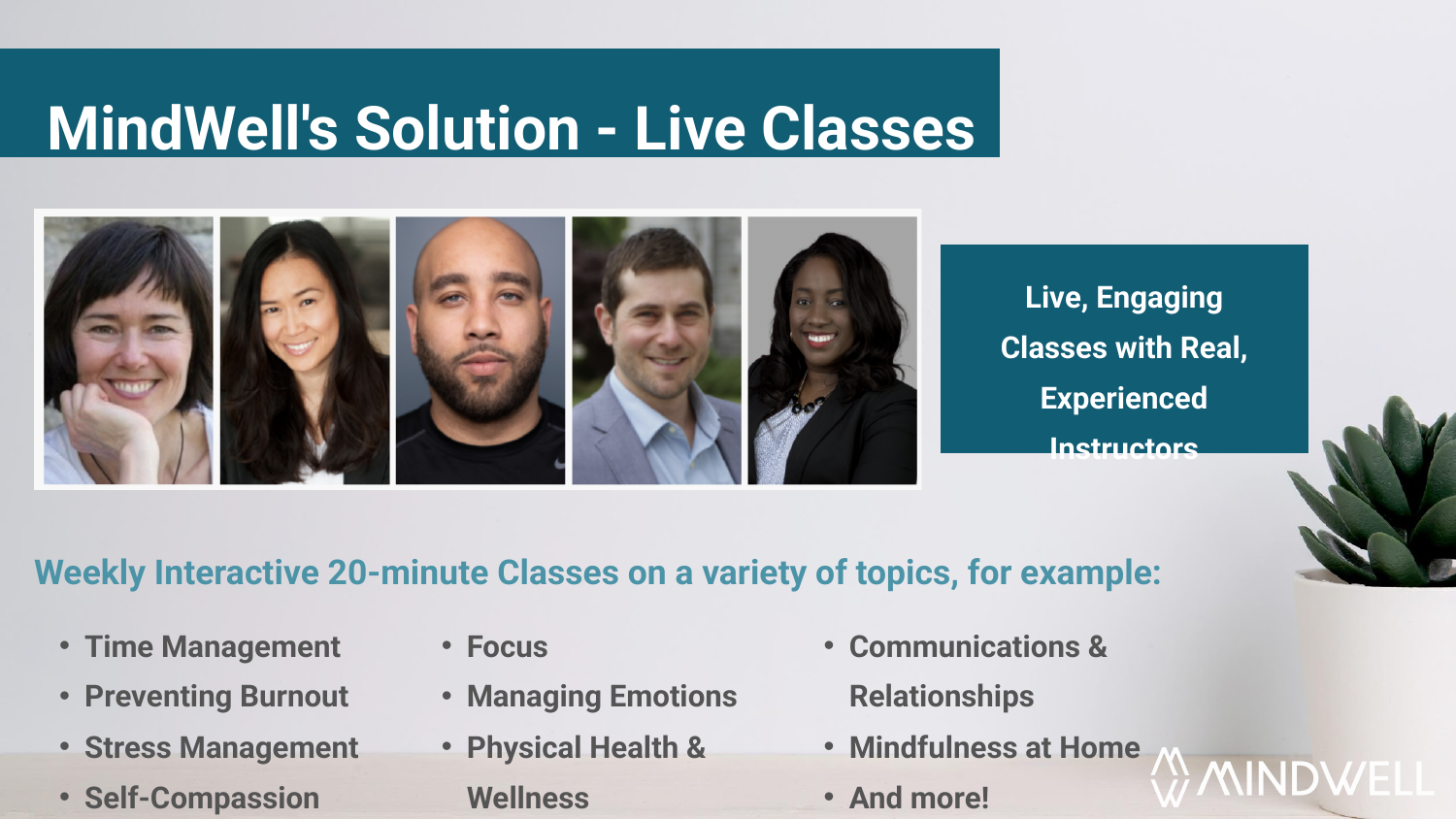

MindWell's Solution - Live Classes

Live, Engaging Classes with Real, Experienced Instructors
Weekly Interactive 20-minute Classes on a variety of topics, for example:
Time Management
Preventing Burnout
Stress Management
Self-Compassion
Focus
Managing Emotions
Physical Health & Wellness
Communications & Relationships
Mindfulness at Home
And more!